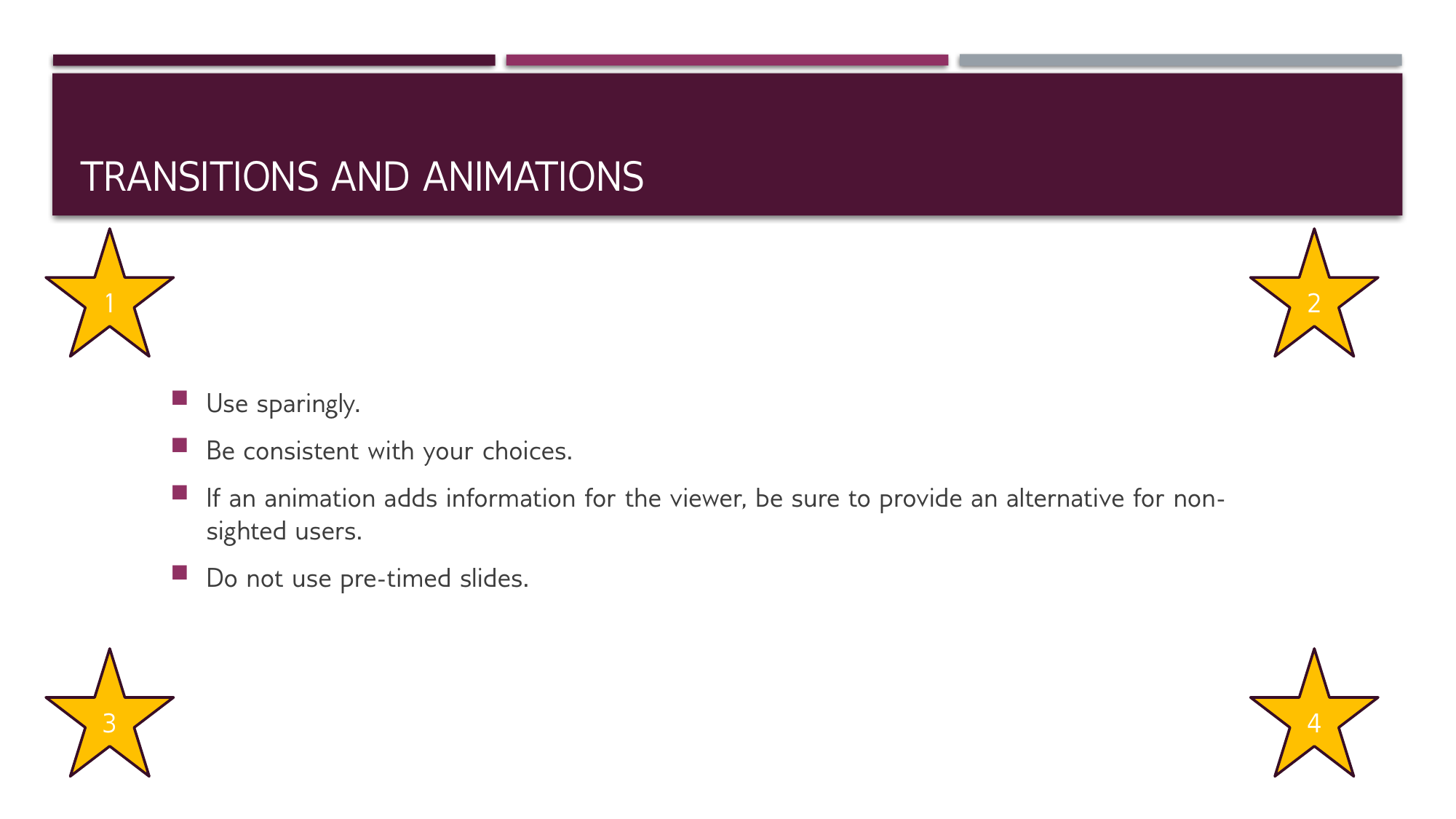

# Transitions and Animations
1
Use sparingly.
Be consistent with your choices.
If an animation adds information for the viewer, be sure to provide an alternative for non-sighted users.
Do not use pre-timed slides.
2
3
4